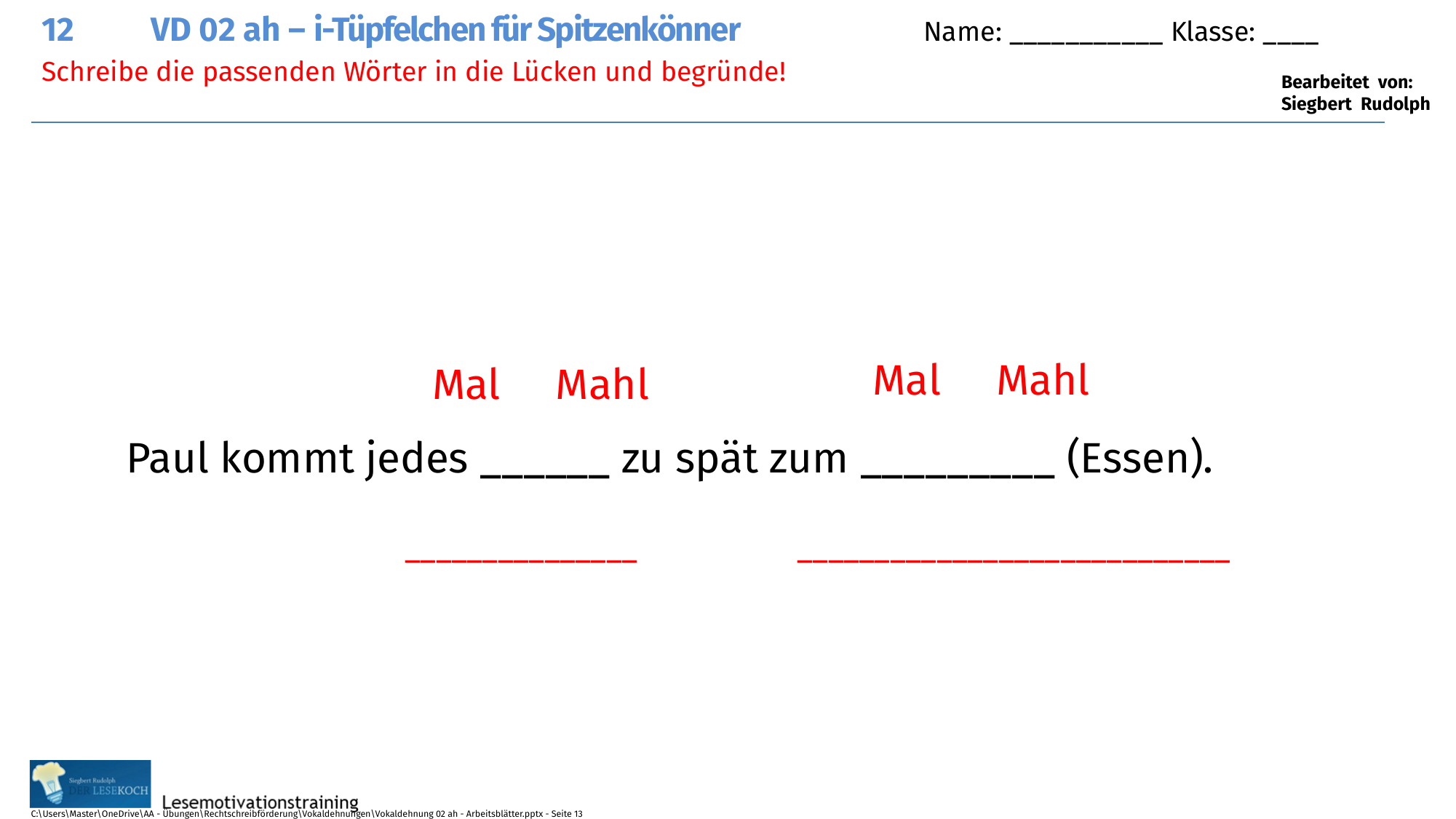

12	VD 02 ah – i-Tüpfelchen für Spitzenkönner		 Name: ___________ Klasse: ____
13
13
13
13
Schreibe die passenden Wörter in die Lücken und begründe!
Mal
Mahl
Mal
Mahl
Paul kommt jedes ______ zu spät zum _________ (Essen).
_______________
____________________________

C:\Users\Master\OneDrive\AA - Übungen\Rechtschreibförderung\Vokaldehnungen\Vokaldehnung 02 ah - Arbeitsblätter.pptx - Seite 13